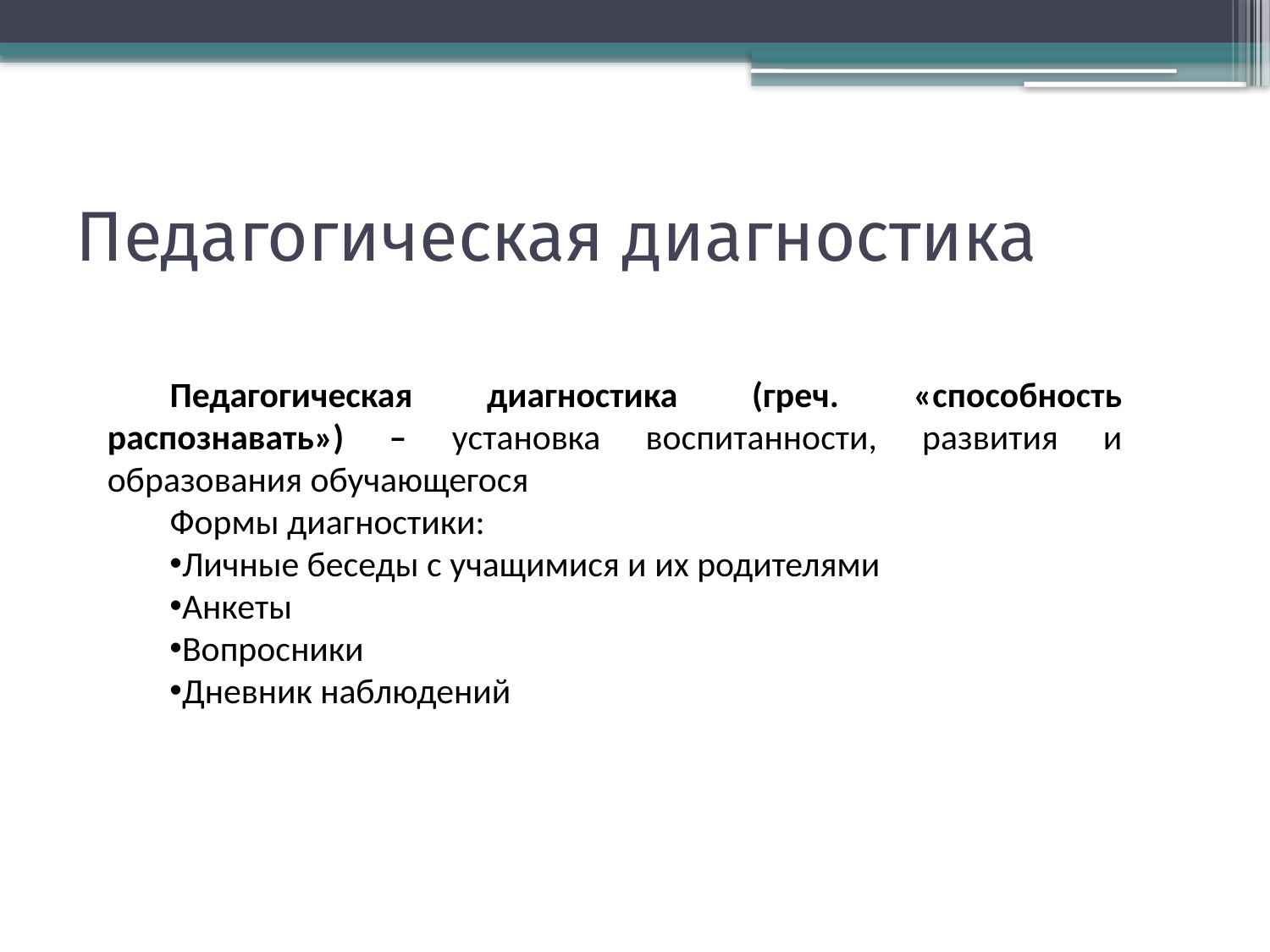

# Педагогическая диагностика
Педагогическая диагностика (греч. «способность распознавать») – установка воспитанности, развития и образования обучающегося
Формы диагностики:
Личные беседы с учащимися и их родителями
Анкеты
Вопросники
Дневник наблюдений